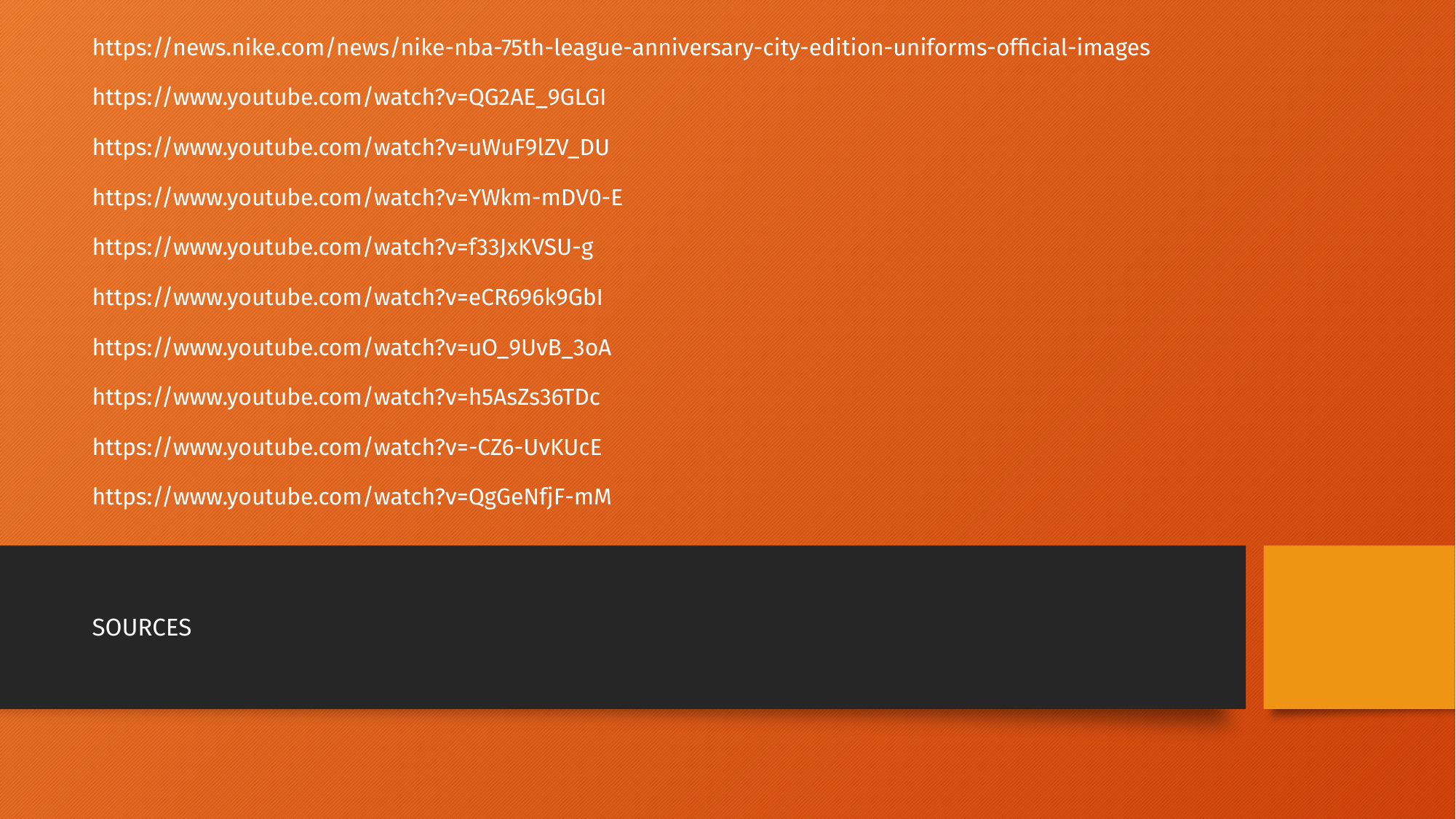

# https://news.nike.com/news/nike-nba-75th-league-anniversary-city-edition-uniforms-official-images https://www.youtube.com/watch?v=QG2AE_9GLGI https://www.youtube.com/watch?v=uWuF9lZV_DU https://www.youtube.com/watch?v=YWkm-mDV0-E https://www.youtube.com/watch?v=f33JxKVSU-g https://www.youtube.com/watch?v=eCR696k9GbI https://www.youtube.com/watch?v=uO_9UvB_3oA https://www.youtube.com/watch?v=h5AsZs36TDc https://www.youtube.com/watch?v=-CZ6-UvKUcE https://www.youtube.com/watch?v=QgGeNfjF-mM
SOURCES